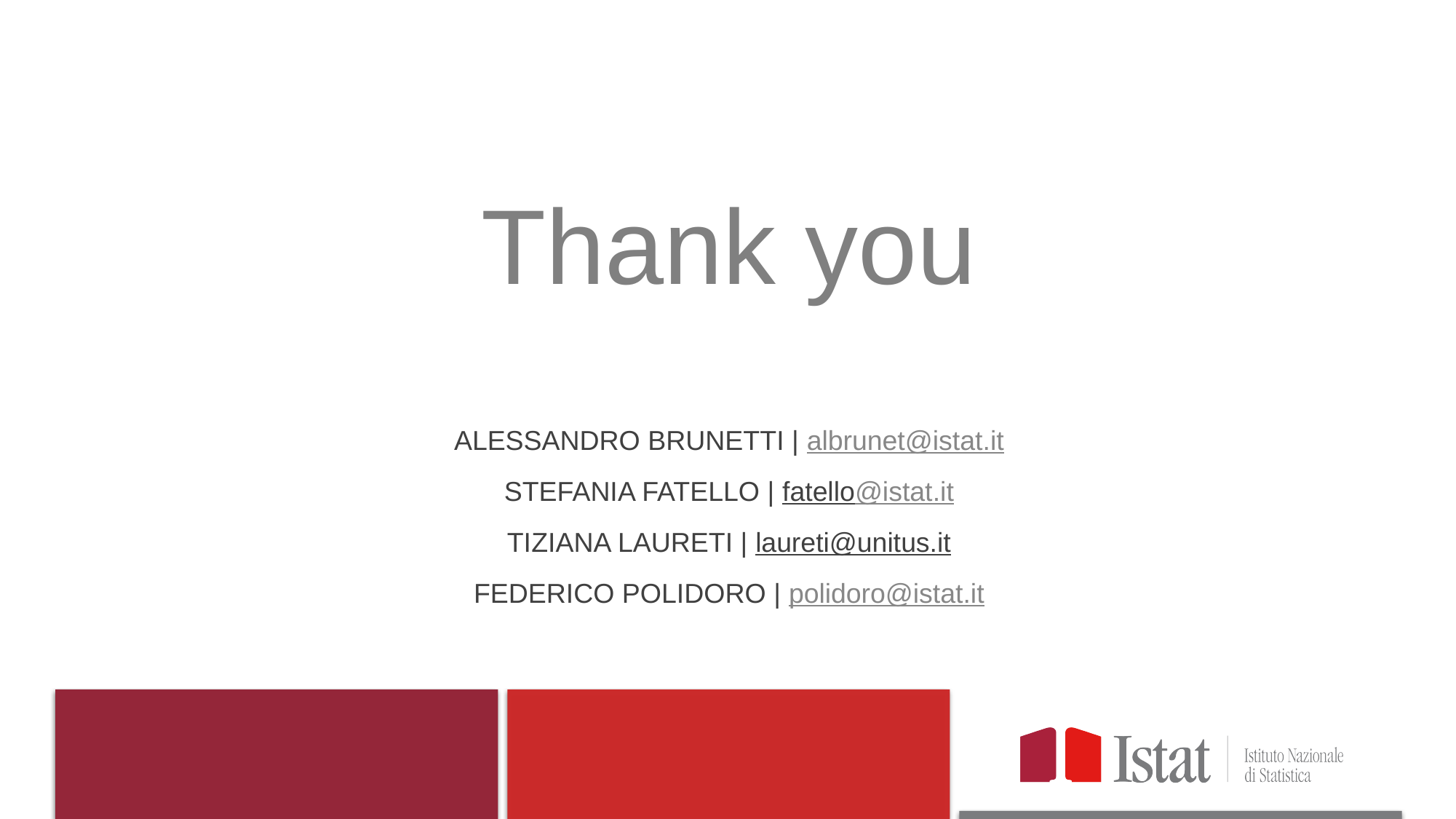

# Thank you
ALESSANDRO BRUNETTI | albrunet@istat.it
STEFANIA FATELLO | fatello@istat.it
TIZIANA LAURETI | laureti@unitus.it
FEDERICO POLIDORO | polidoro@istat.it